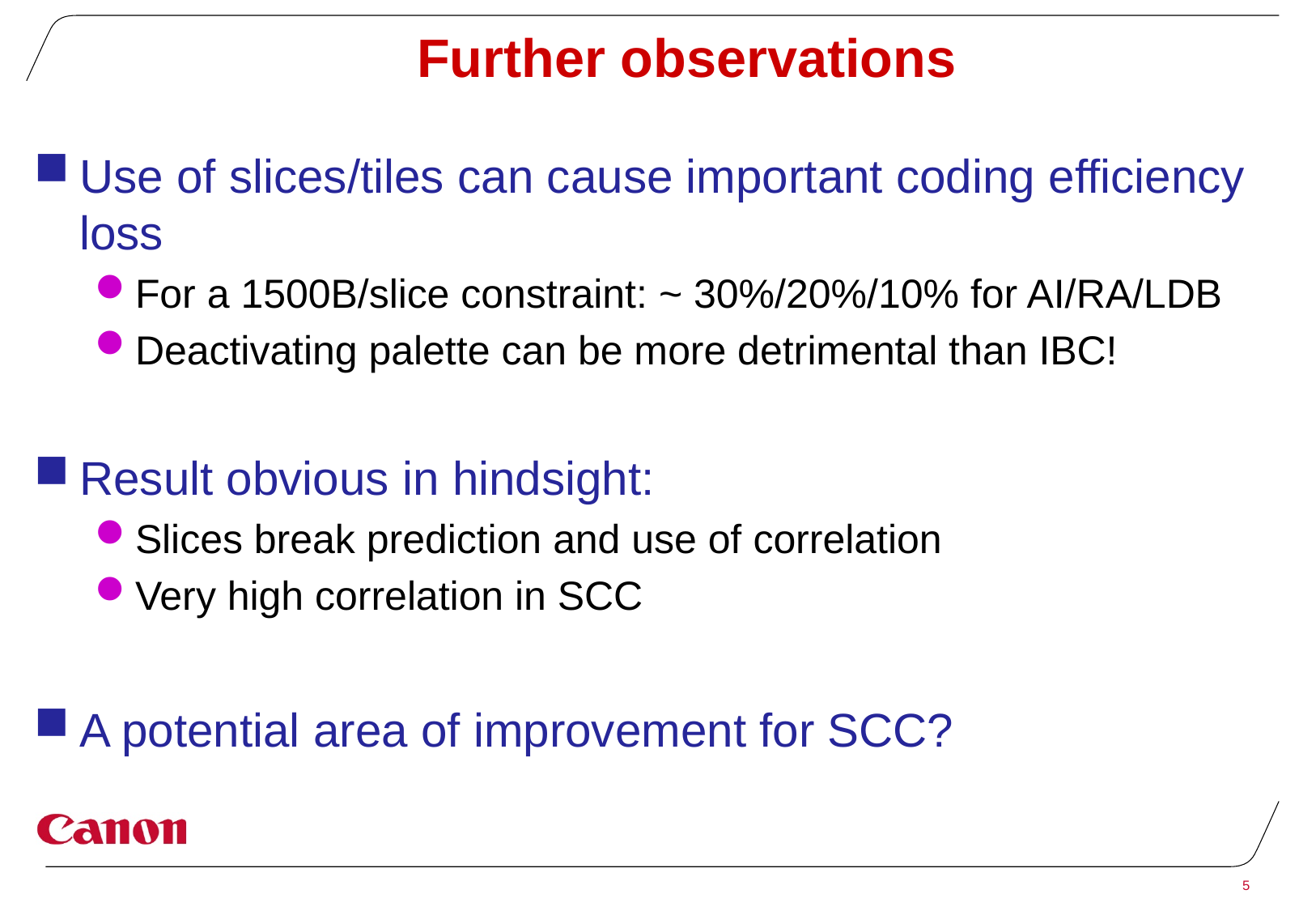

# Further observations
Use of slices/tiles can cause important coding efficiency loss
For a 1500B/slice constraint: ~ 30%/20%/10% for AI/RA/LDB
Deactivating palette can be more detrimental than IBC!

Result obvious in hindsight:
Slices break prediction and use of correlation
Very high correlation in SCC

A potential area of improvement for SCC?
5